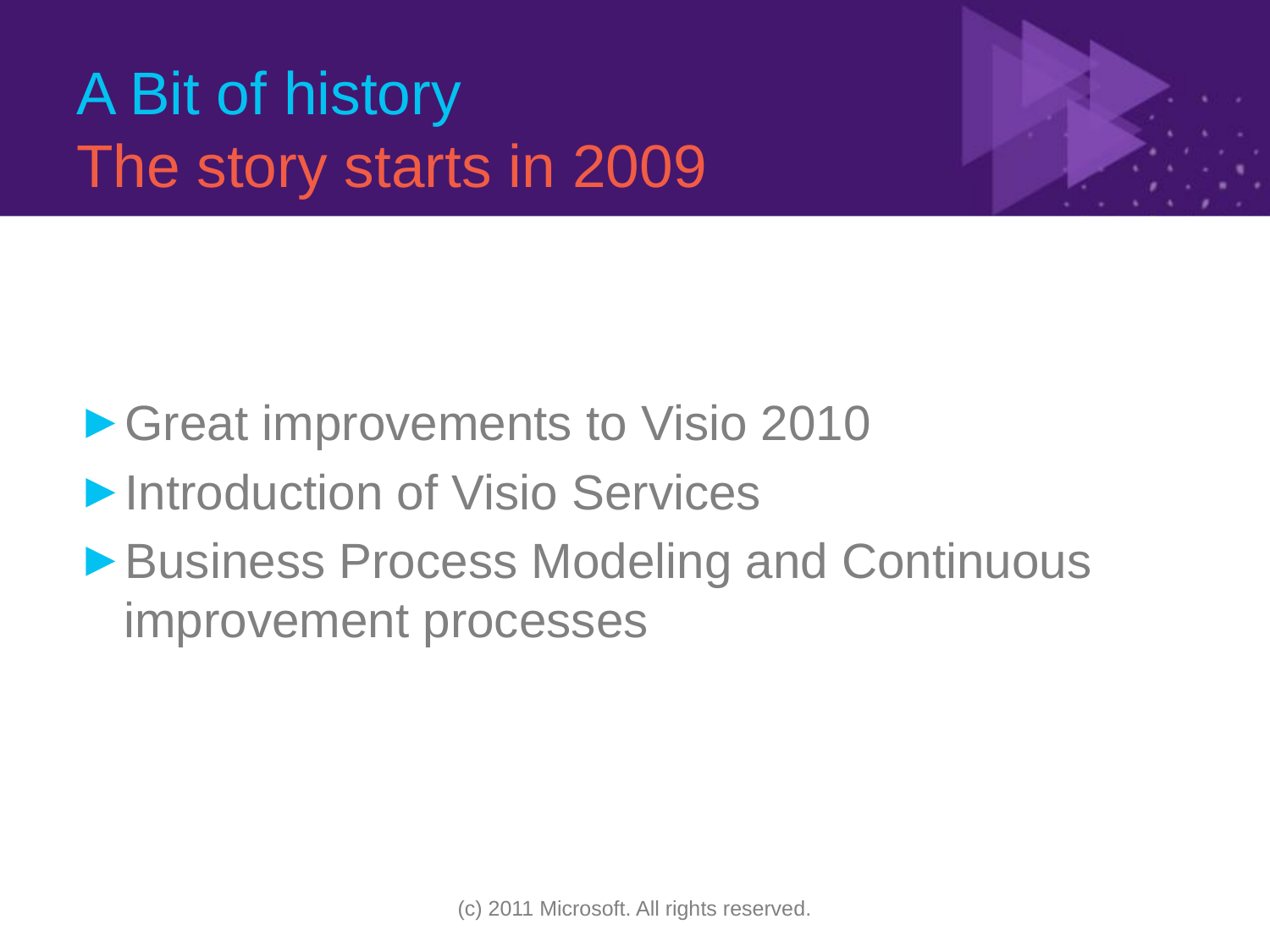

# A Bit of history The story starts in 2009

Great improvements to Visio 2010
Introduction of Visio Services
Business Process Modeling and Continuous improvement processes
(c) 2011 Microsoft. All rights reserved.